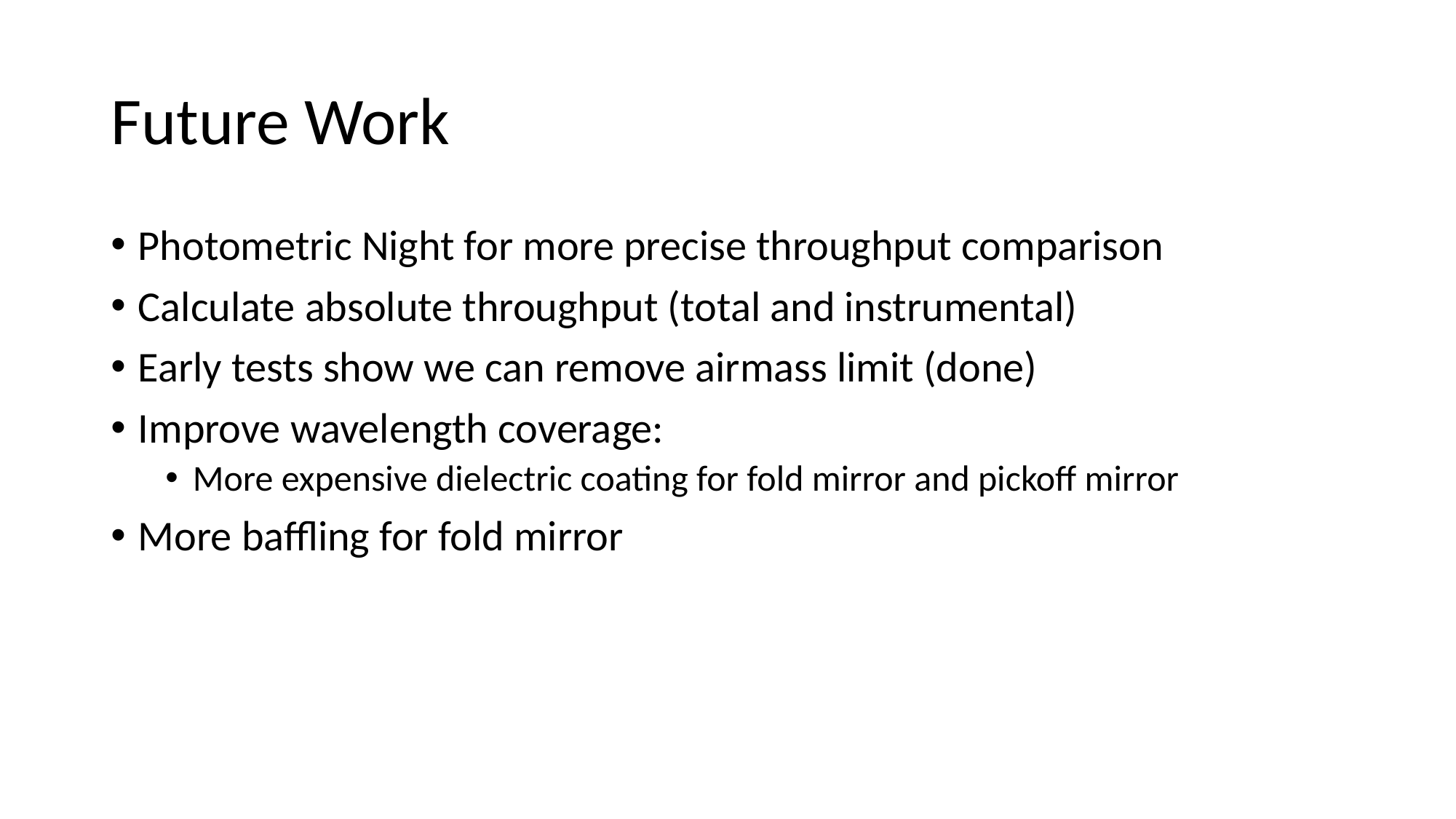

# Future Work
Photometric Night for more precise throughput comparison
Calculate absolute throughput (total and instrumental)
Early tests show we can remove airmass limit (done)
Improve wavelength coverage:
More expensive dielectric coating for fold mirror and pickoff mirror
More baffling for fold mirror